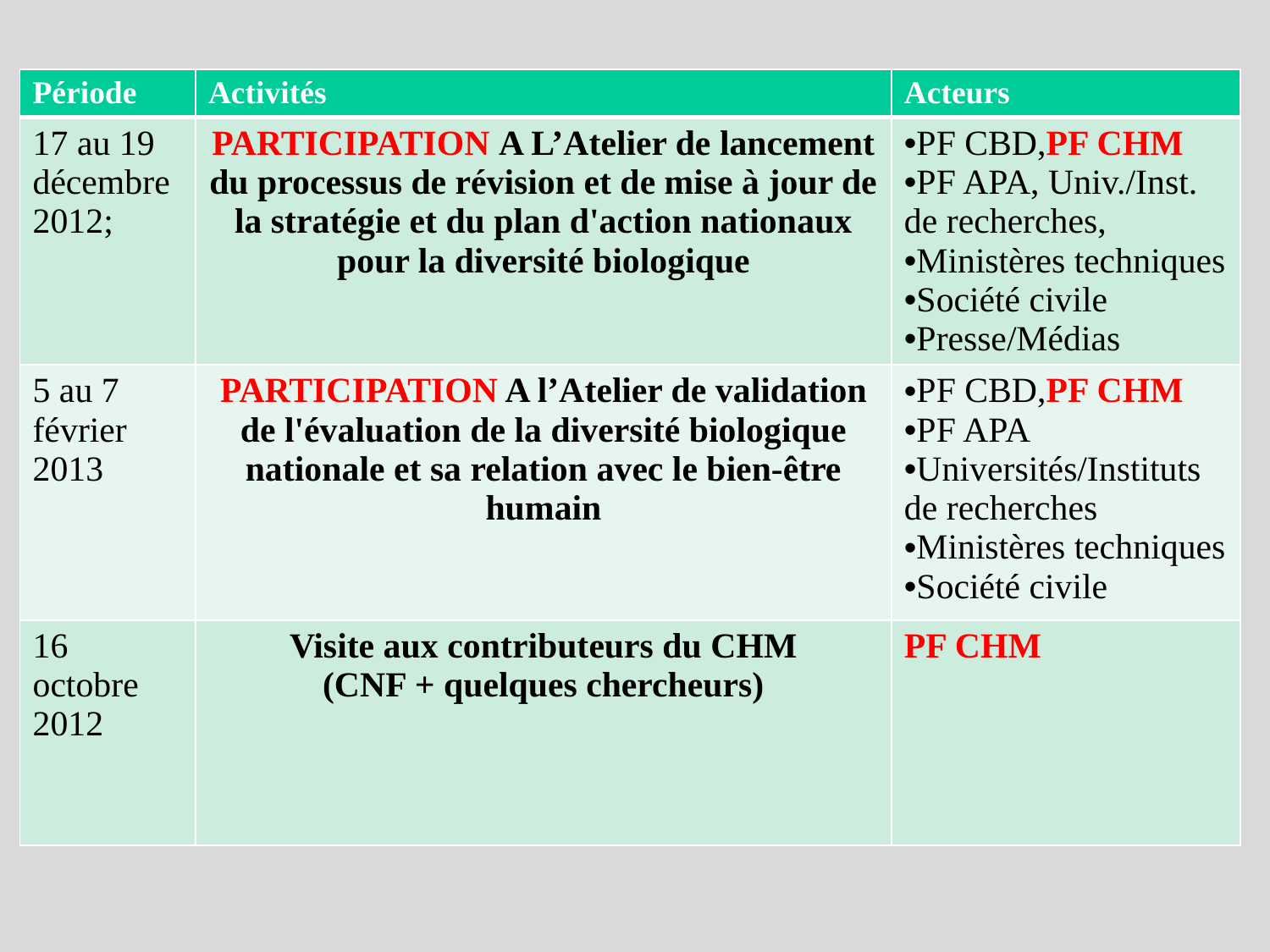

| Période | Activités | Acteurs |
| --- | --- | --- |
| 17 au 19 décembre 2012; | PARTICIPATION A L’Atelier de lancement du processus de révision et de mise à jour de la stratégie et du plan d'action nationaux pour la diversité biologique | PF CBD,PF CHM PF APA, Univ./Inst. de recherches, Ministères techniques Société civile Presse/Médias |
| 5 au 7 février 2013 | PARTICIPATION A l’Atelier de validation de l'évaluation de la diversité biologique nationale et sa relation avec le bien-être humain | PF CBD,PF CHM PF APA Universités/Instituts de recherches Ministères techniques Société civile |
| 16 octobre 2012 | Visite aux contributeurs du CHM (CNF + quelques chercheurs) | PF CHM |